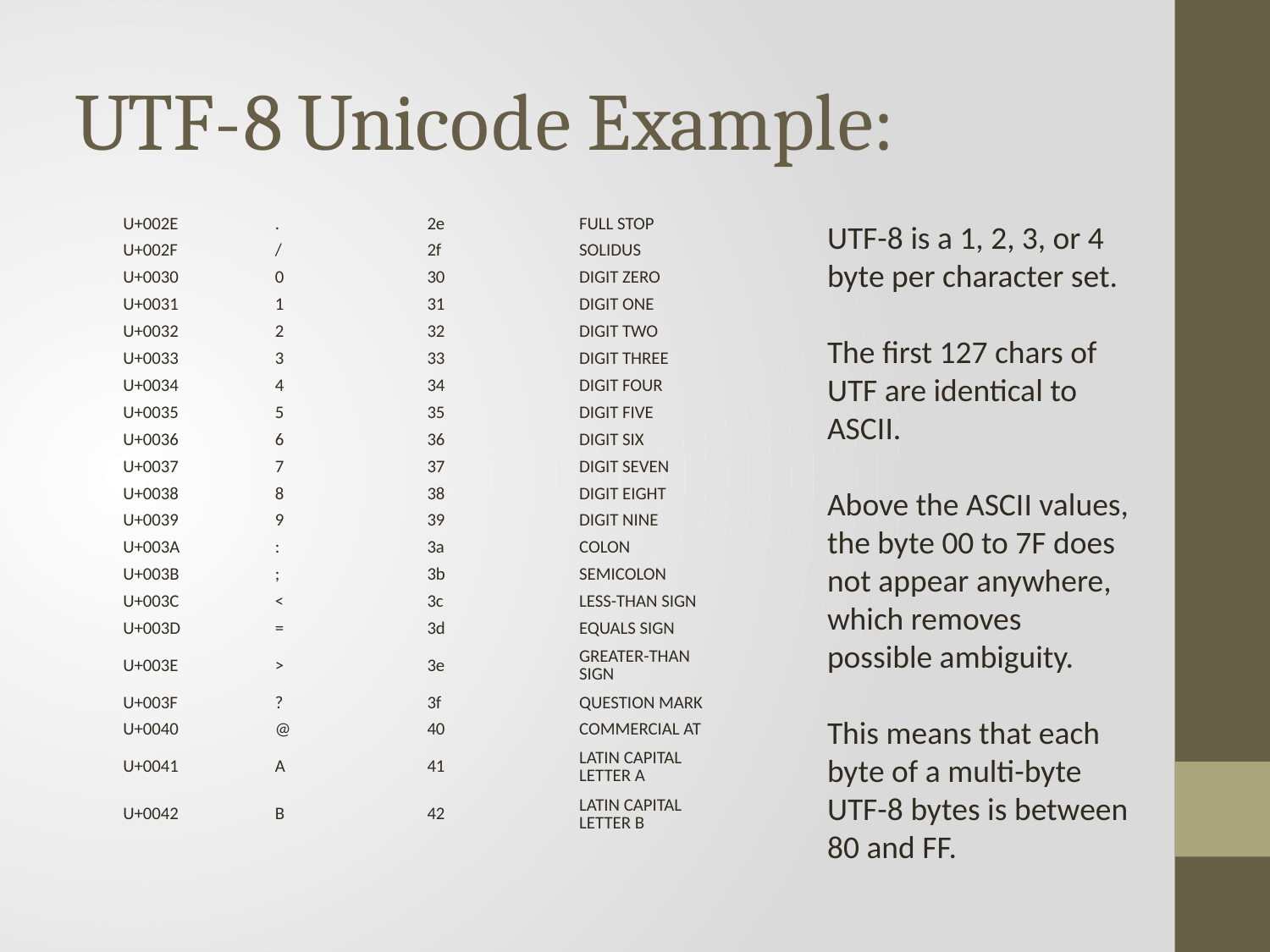

# UTF-8 Unicode Example:
| U+002E | . | 2e | FULL STOP |
| --- | --- | --- | --- |
| U+002F | / | 2f | SOLIDUS |
| U+0030 | 0 | 30 | DIGIT ZERO |
| U+0031 | 1 | 31 | DIGIT ONE |
| U+0032 | 2 | 32 | DIGIT TWO |
| U+0033 | 3 | 33 | DIGIT THREE |
| U+0034 | 4 | 34 | DIGIT FOUR |
| U+0035 | 5 | 35 | DIGIT FIVE |
| U+0036 | 6 | 36 | DIGIT SIX |
| U+0037 | 7 | 37 | DIGIT SEVEN |
| U+0038 | 8 | 38 | DIGIT EIGHT |
| U+0039 | 9 | 39 | DIGIT NINE |
| U+003A | : | 3a | COLON |
| U+003B | ; | 3b | SEMICOLON |
| U+003C | < | 3c | LESS-THAN SIGN |
| U+003D | = | 3d | EQUALS SIGN |
| U+003E | > | 3e | GREATER-THAN SIGN |
| U+003F | ? | 3f | QUESTION MARK |
| U+0040 | @ | 40 | COMMERCIAL AT |
| U+0041 | A | 41 | LATIN CAPITAL LETTER A |
| U+0042 | B | 42 | LATIN CAPITAL LETTER B |
UTF-8 is a 1, 2, 3, or 4 byte per character set.

The first 127 chars of UTF are identical to ASCII.

Above the ASCII values, the byte 00 to 7F does not appear anywhere, which removes possible ambiguity.

This means that each byte of a multi-byte UTF-8 bytes is between 80 and FF.